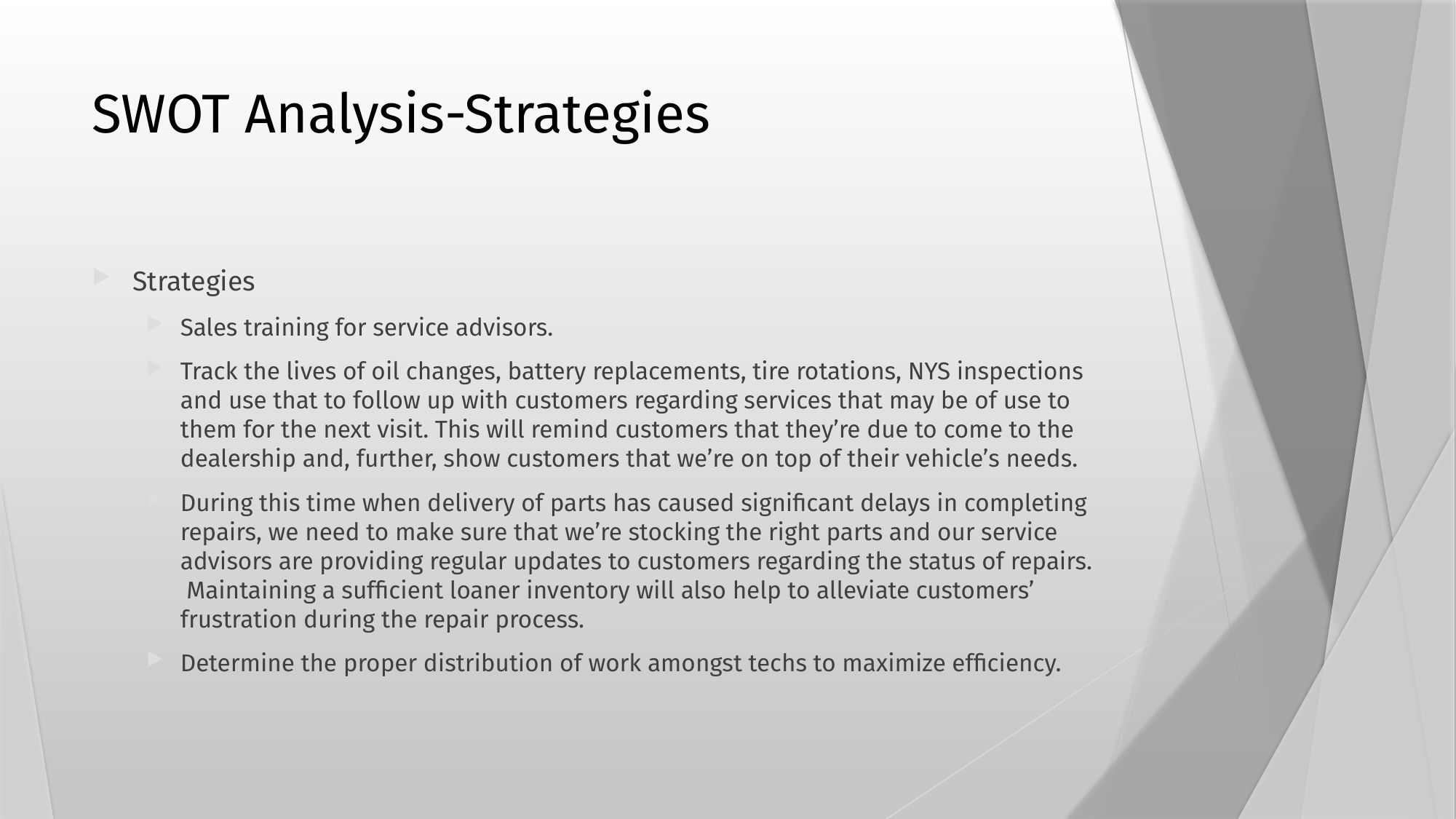

# SWOT Analysis-Strategies
Strategies
Sales training for service advisors.
Track the lives of oil changes, battery replacements, tire rotations, NYS inspections and use that to follow up with customers regarding services that may be of use to them for the next visit. This will remind customers that they’re due to come to the dealership and, further, show customers that we’re on top of their vehicle’s needs.
During this time when delivery of parts has caused significant delays in completing repairs, we need to make sure that we’re stocking the right parts and our service advisors are providing regular updates to customers regarding the status of repairs.  Maintaining a sufficient loaner inventory will also help to alleviate customers’ frustration during the repair process.
Determine the proper distribution of work amongst techs to maximize efficiency.